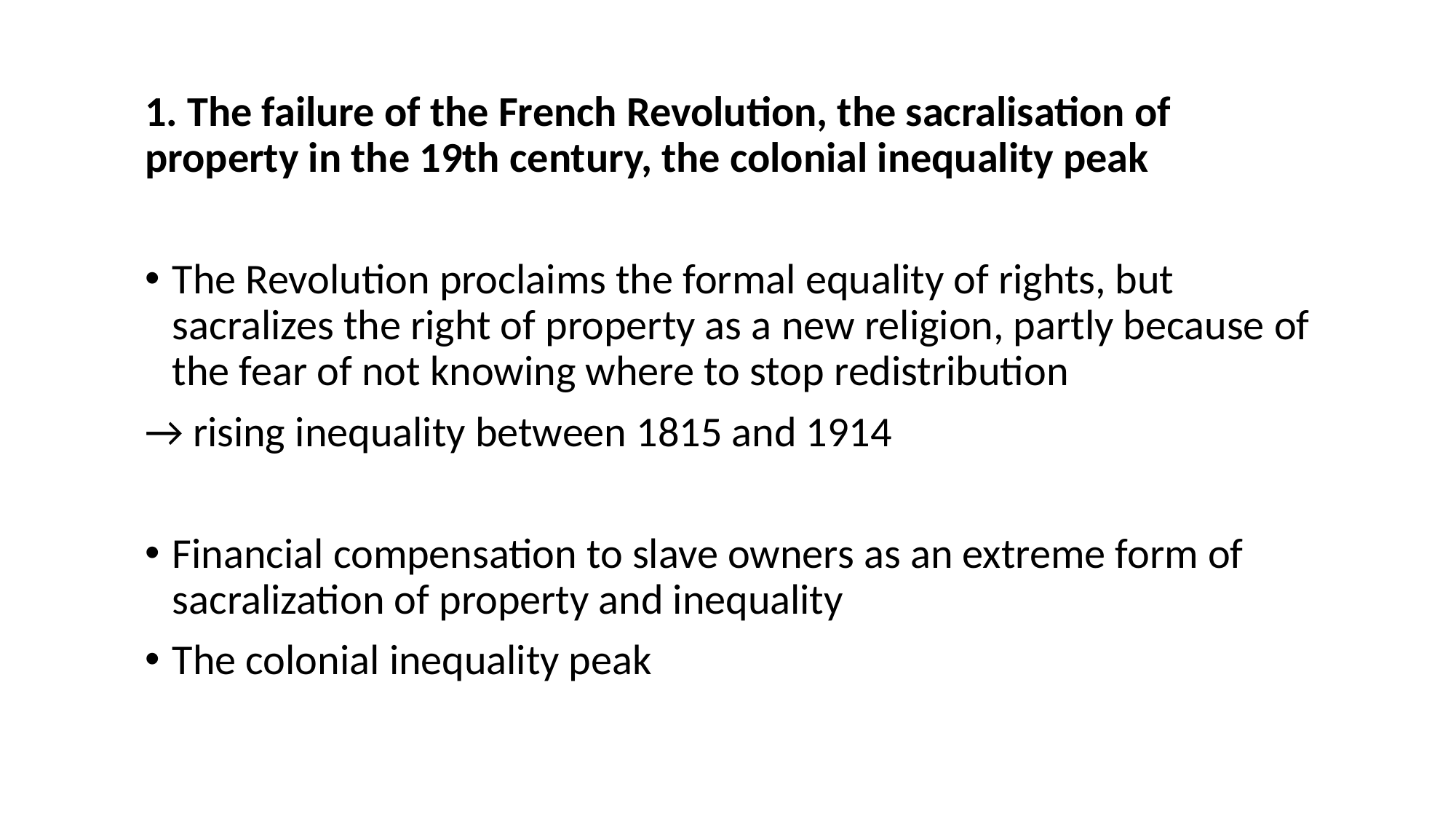

1. The failure of the French Revolution, the sacralisation of property in the 19th century, the colonial inequality peak

The Revolution proclaims the formal equality of rights, but sacralizes the right of property as a new religion, partly because of the fear of not knowing where to stop redistribution
→ rising inequality between 1815 and 1914

Financial compensation to slave owners as an extreme form of sacralization of property and inequality
The colonial inequality peak